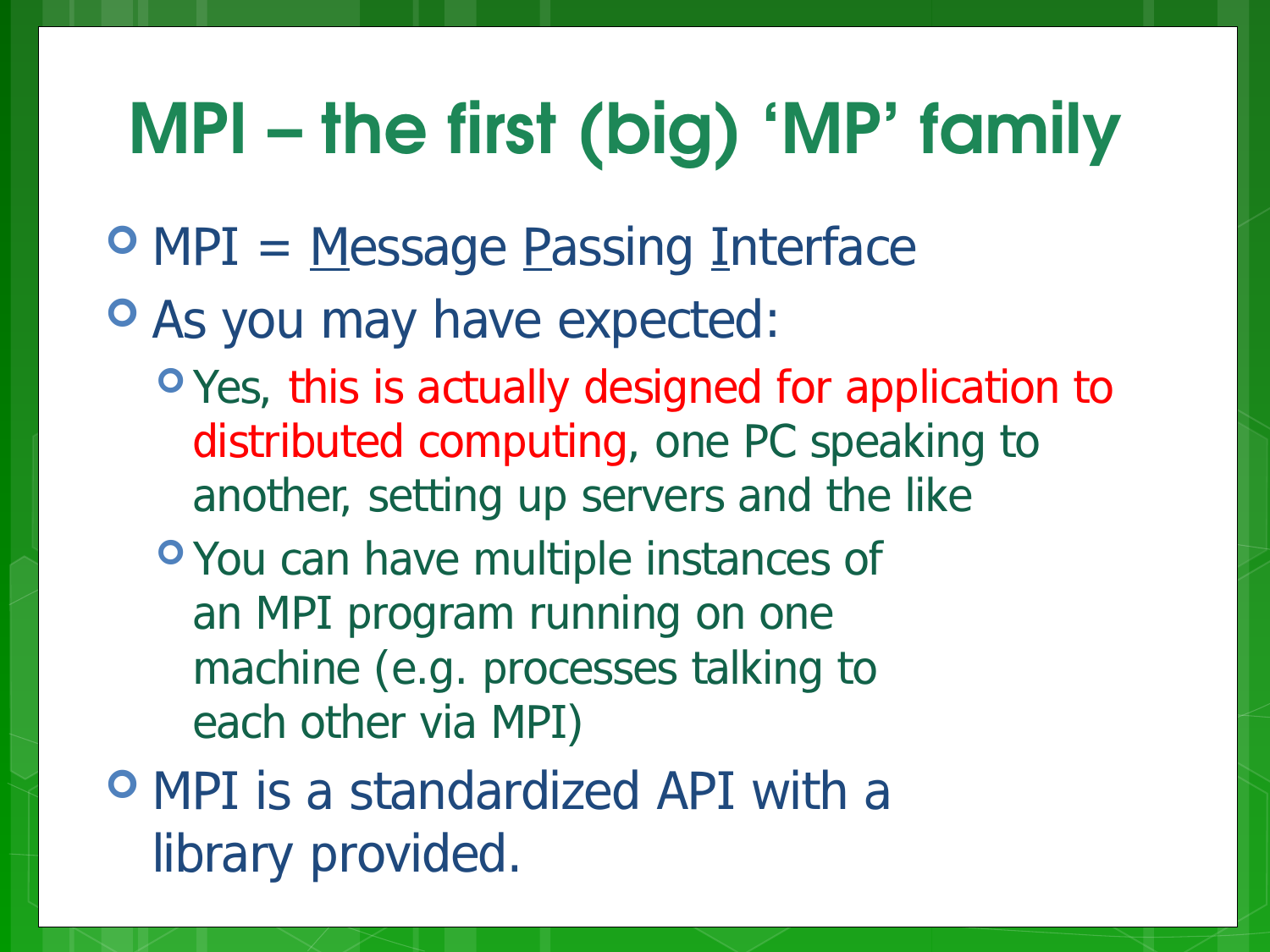

# MPI – the first (big) ‘MP’ family
MPI = Message Passing Interface
As you may have expected:
Yes, this is actually designed for application to distributed computing, one PC speaking to another, setting up servers and the like
You can have multiple instances of
an MPI program running on one
machine (e.g. processes talking to
each other via MPI)
MPI is a standardized API with a
library provided.